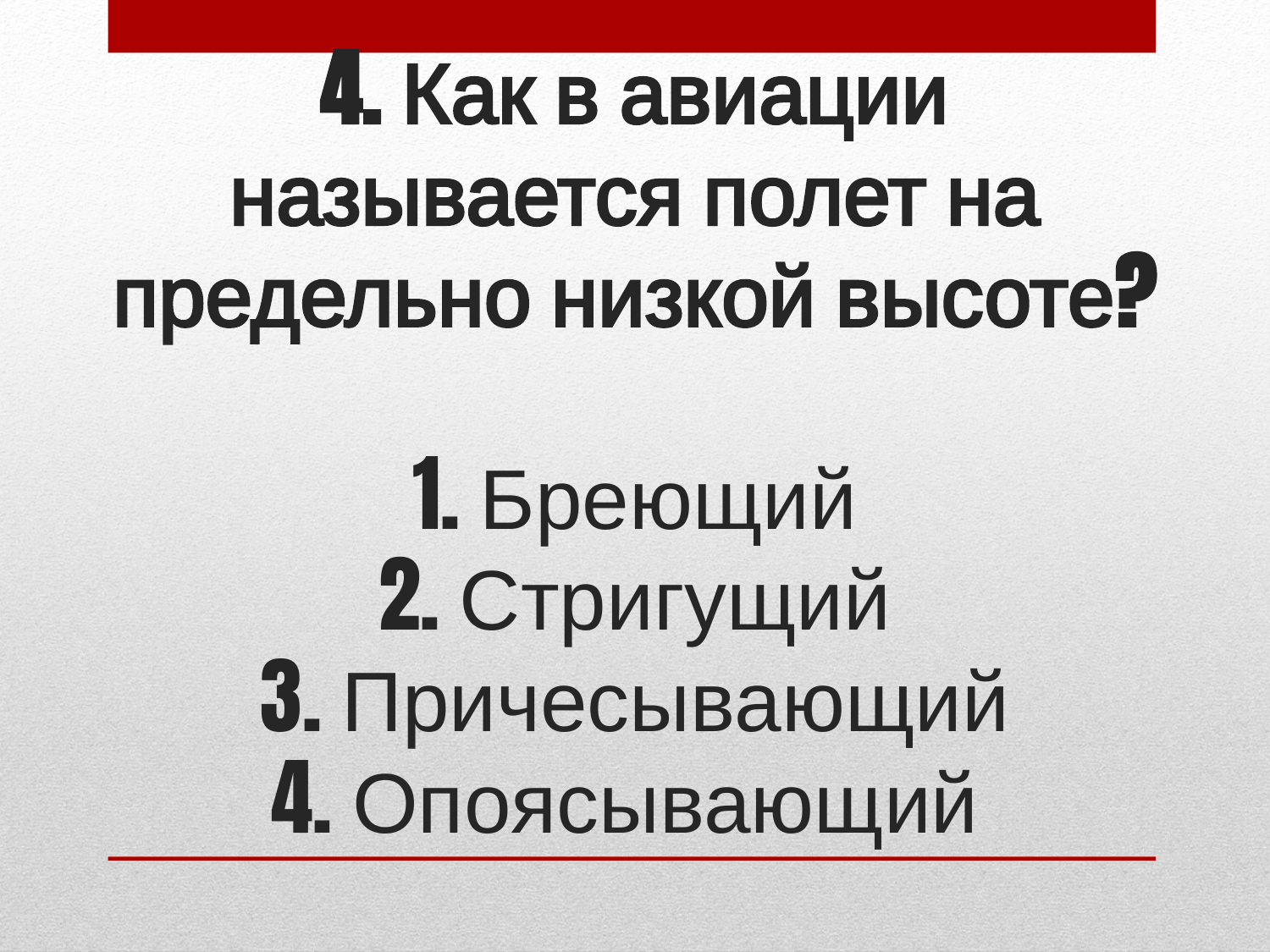

# 4. Как в авиации называется полет на предельно низкой высоте? 1. Бреющий 2. Стригущий 3. Причесывающий 4. Опоясывающий